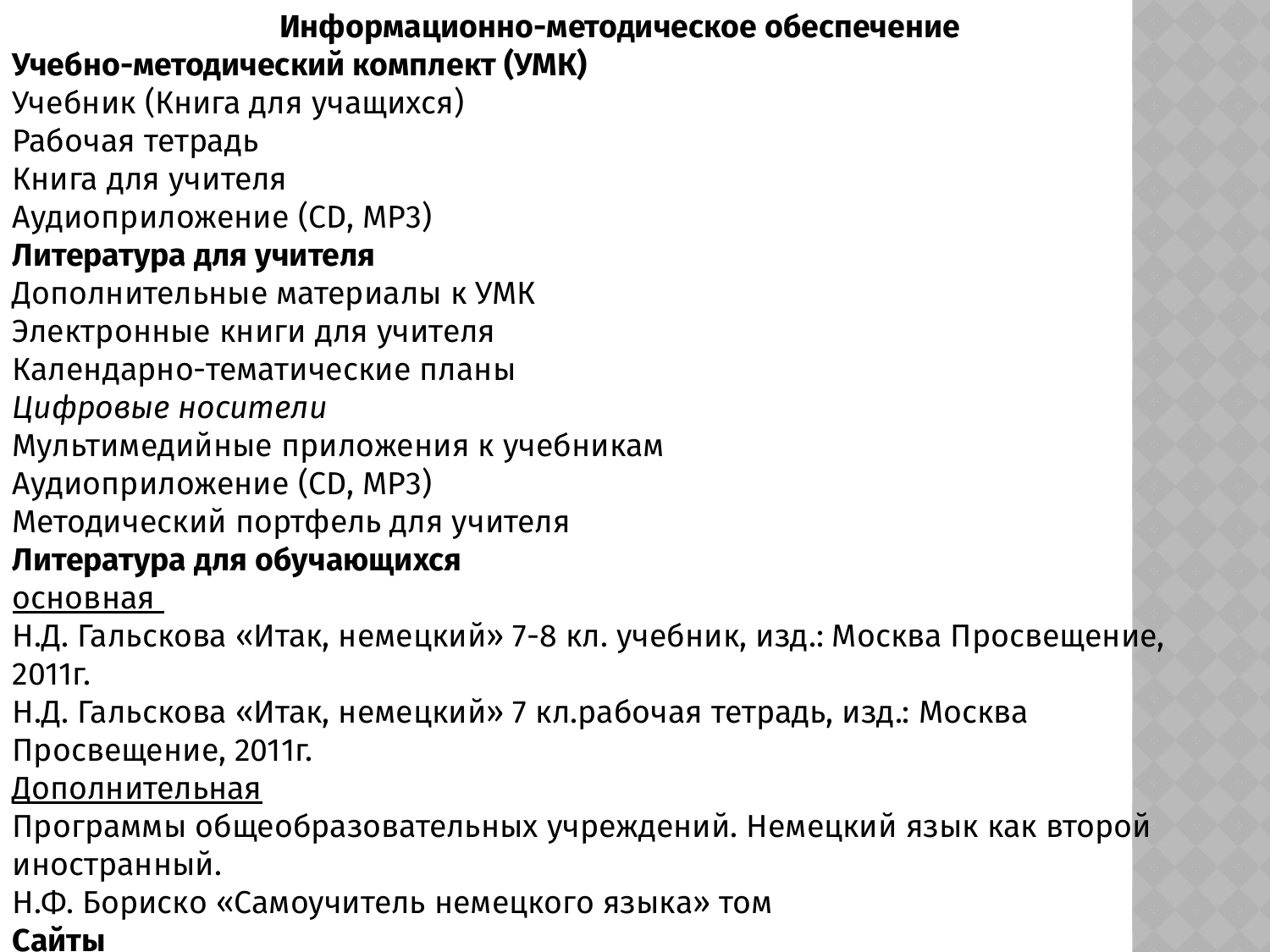

Информационно-методическое обеспечение
Учебно-методический комплект (УМК)
Учебник (Книга для учащихся)
Рабочая тетрадь
Книга для учителя
Аудиоприложение (CD, MP3)
Литература для учителя
Дополнительные материалы к УМК
Электронные книги для учителя
Календарно-тематические планы
Цифровые носители
Мультимедийные приложения к учебникам
Аудиоприложение (CD, MP3)
Методический портфель для учителя
Литература для обучающихся
основная
Н.Д. Гальскова «Итак, немецкий» 7-8 кл. учебник, изд.: Москва Просвещение, 2011г.
Н.Д. Гальскова «Итак, немецкий» 7 кл.рабочая тетрадь, изд.: Москва Просвещение, 2011г.
Дополнительная
Программы общеобразовательных учреждений. Немецкий язык как второй иностранный.
Н.Ф. Бориско «Самоучитель немецкого языка» том
Сайты